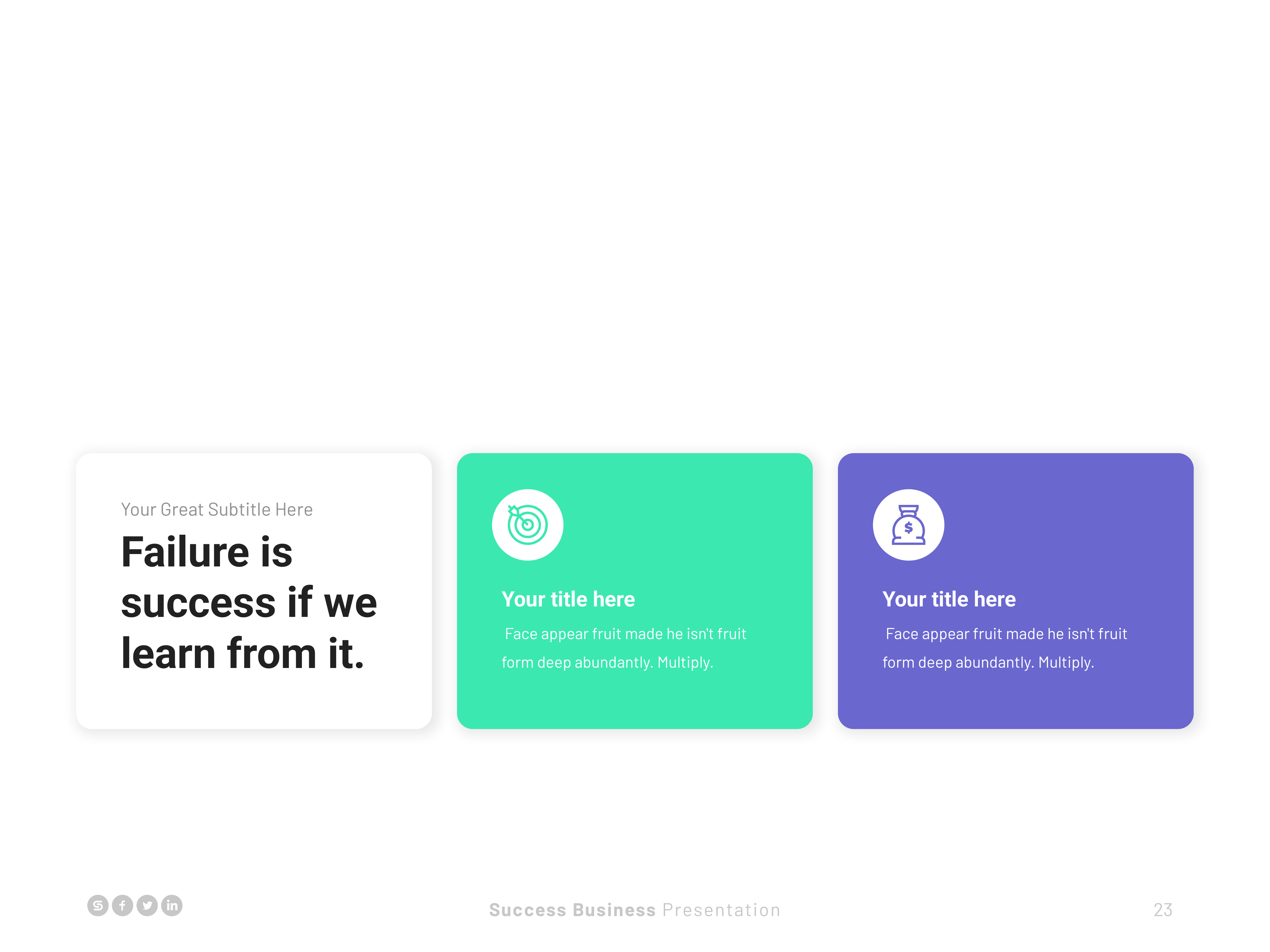

Your Great Subtitle Here
Failure is success if we learn from it.

Your title here
 Face appear fruit made he isn't fruit form deep abundantly. Multiply.
Your title here
 Face appear fruit made he isn't fruit form deep abundantly. Multiply.